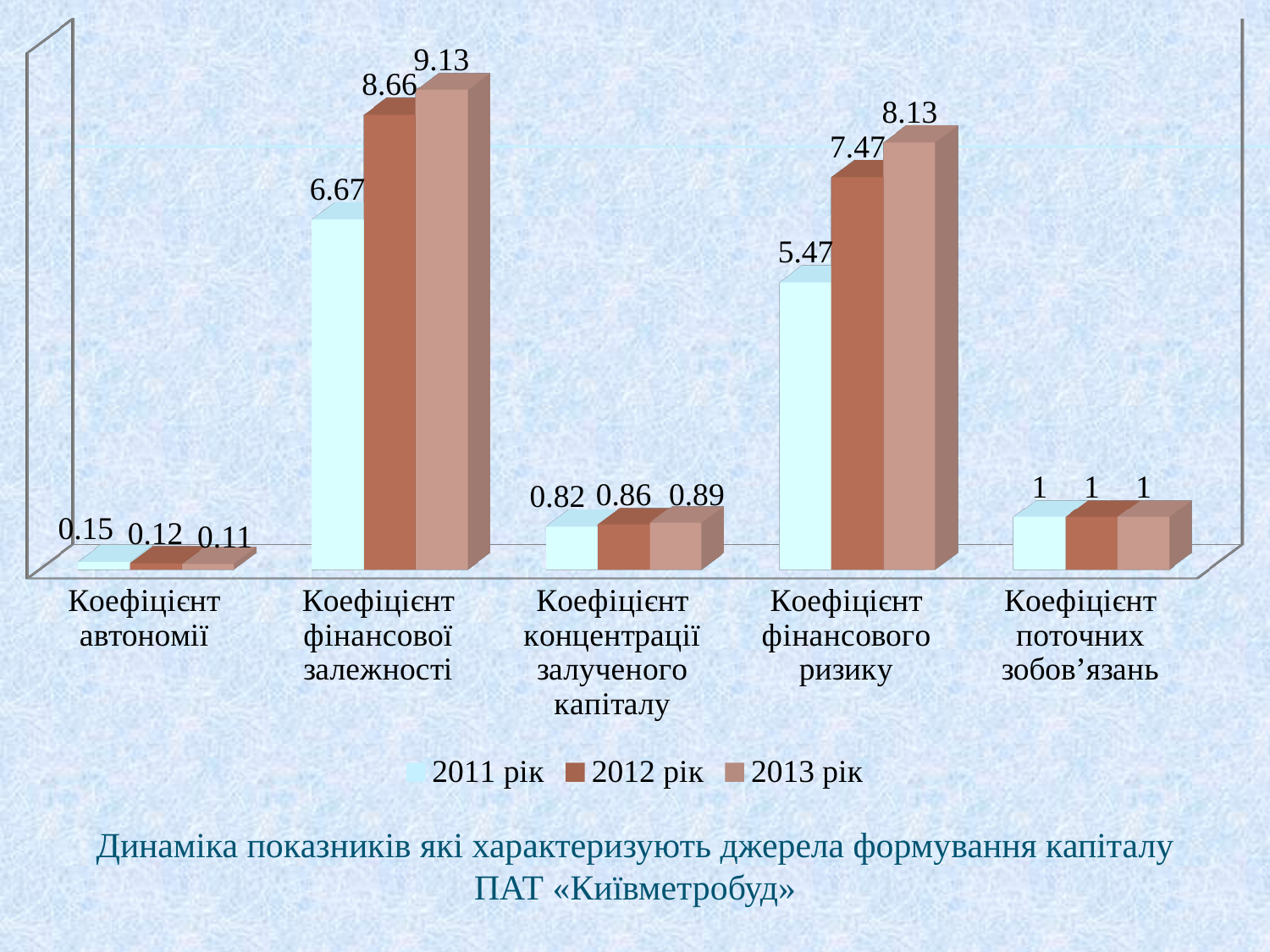

[unsupported chart]

Динаміка показників які характеризують джерела формування капіталу ПАТ «Київметробуд»